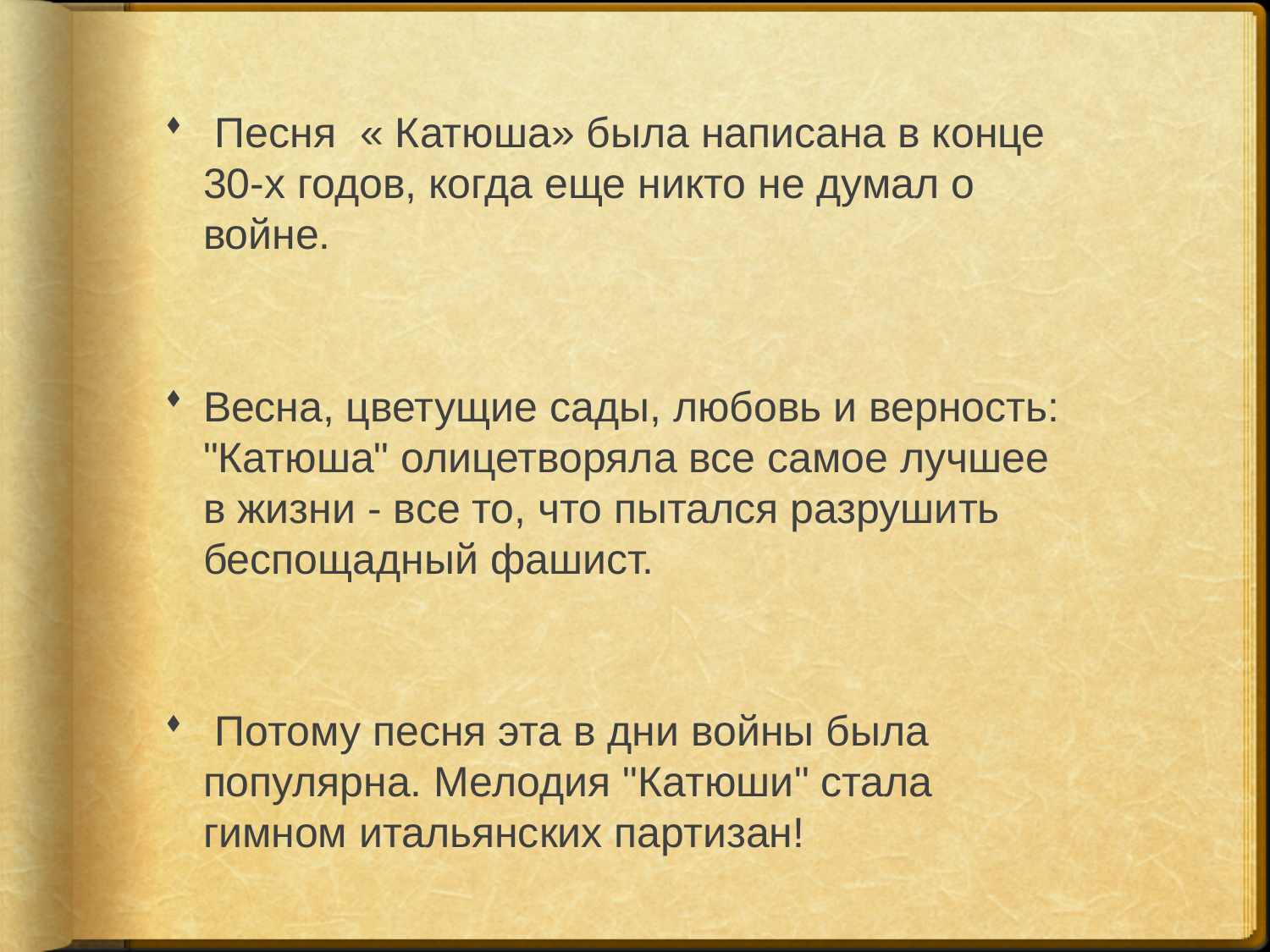

#
 Песня  « Катюша» была написана в конце 30-х годов, когда еще никто не думал о войне.

Весна, цветущие сады, любовь и верность: "Катюша" олицетворяла все самое лучшее в жизни - все то, что пытался разрушить беспощадный фашист.

 Потому песня эта в дни войны была популярна. Мелодия "Катюши" стала гимном итальянских партизан!